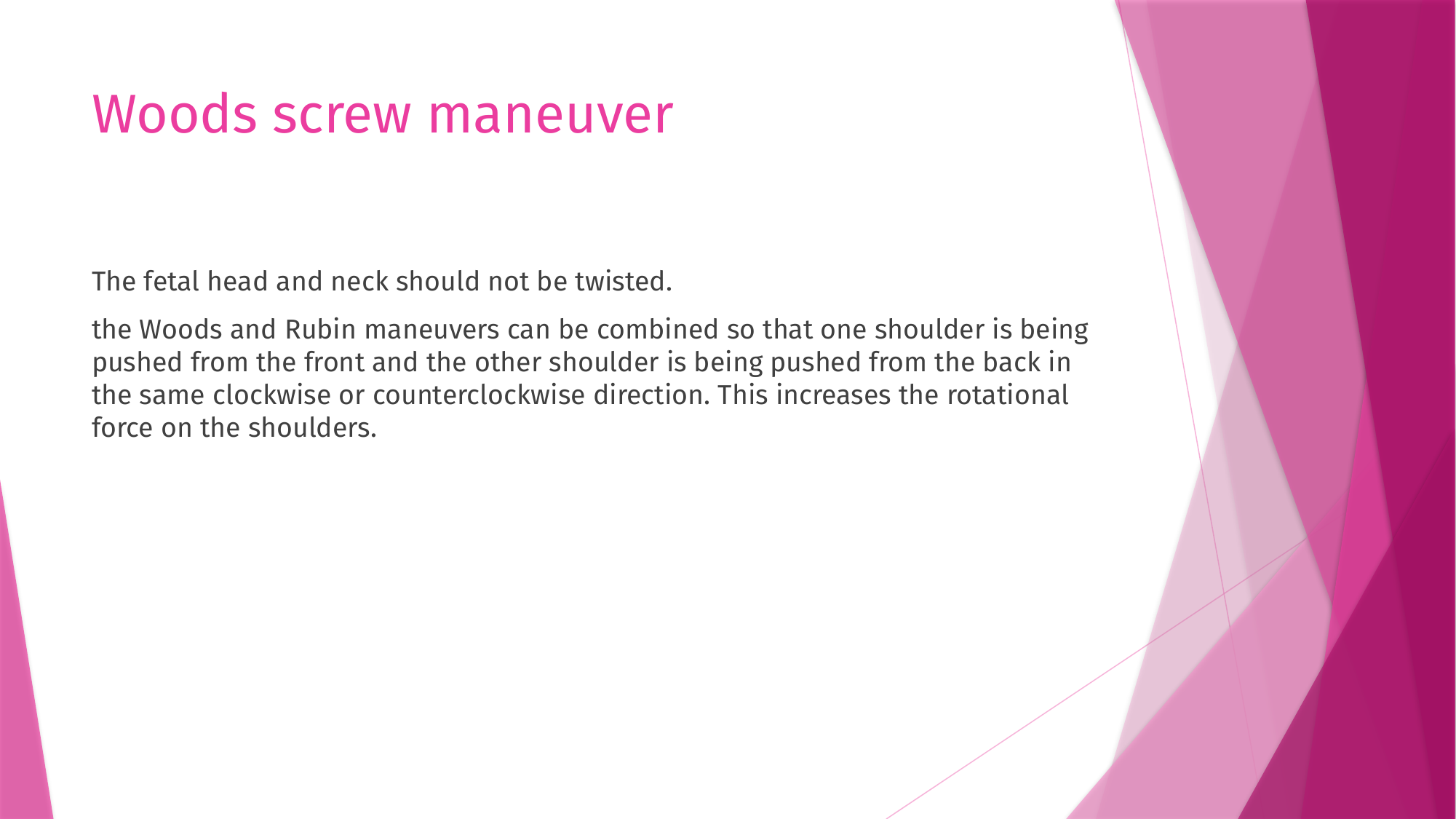

# Woods screw maneuver
The fetal head and neck should not be twisted.
the Woods and Rubin maneuvers can be combined so that one shoulder is being pushed from the front and the other shoulder is being pushed from the back in the same clockwise or counterclockwise direction. This increases the rotational force on the shoulders.